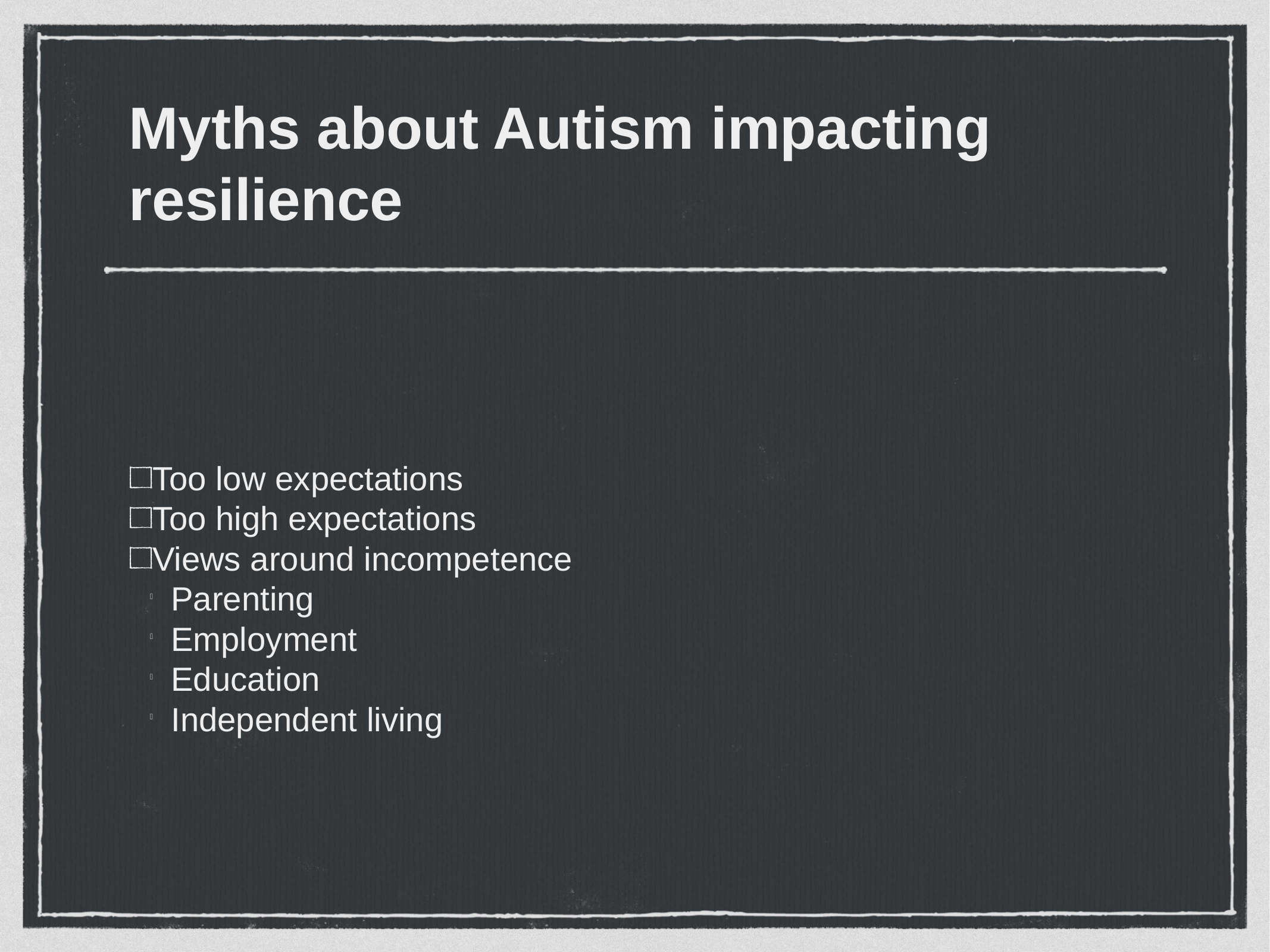

Myths about Autism impacting resilience
Too low expectations
Too high expectations
Views around incompetence
Parenting
Employment
Education
Independent living